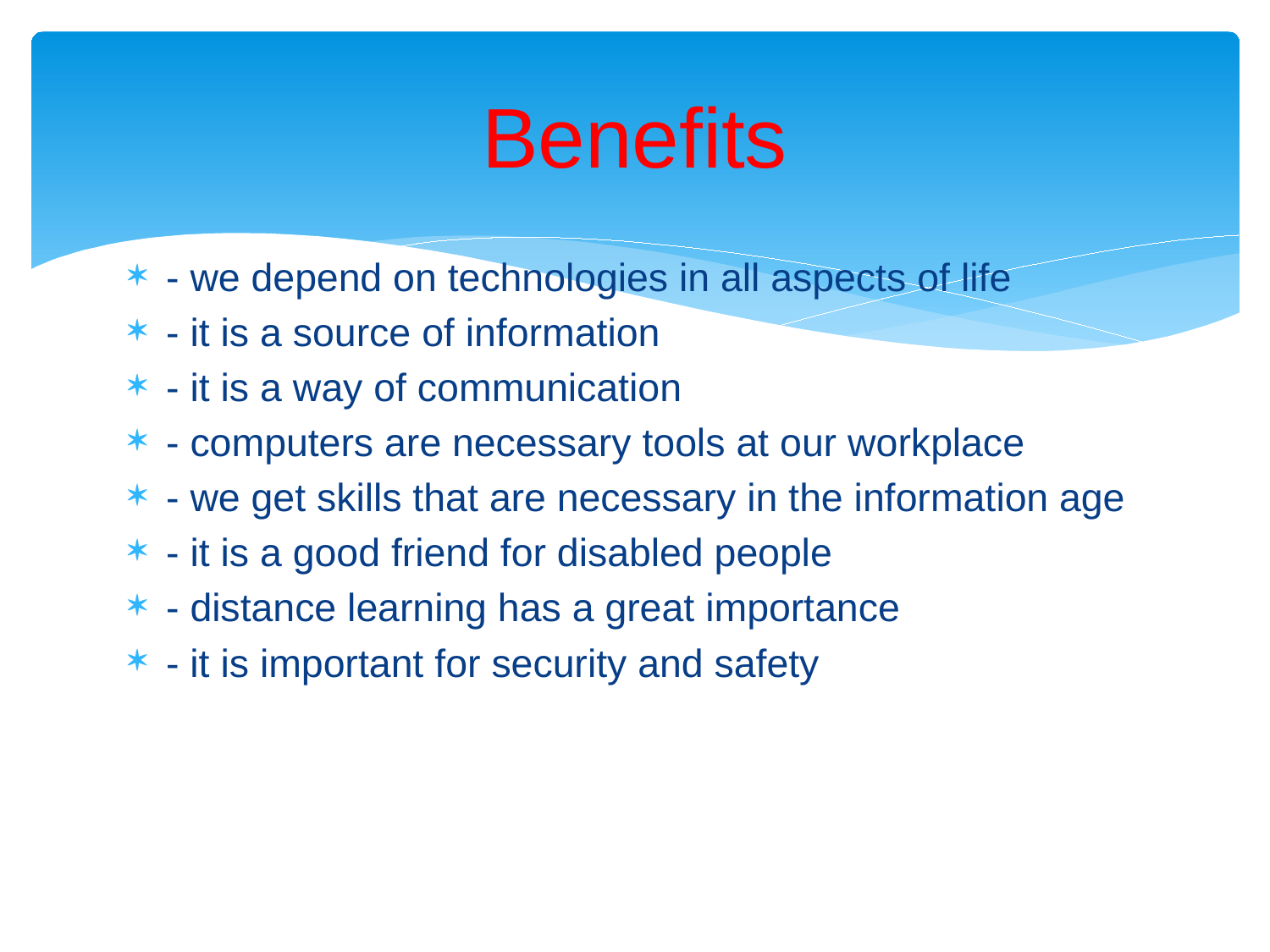

# Benefits
- we depend on technologies in all aspects of life
- it is a source of information
- it is a way of communication
- computers are necessary tools at our workplace
- we get skills that are necessary in the information age
- it is a good friend for disabled people
- distance learning has a great importance
- it is important for security and safety